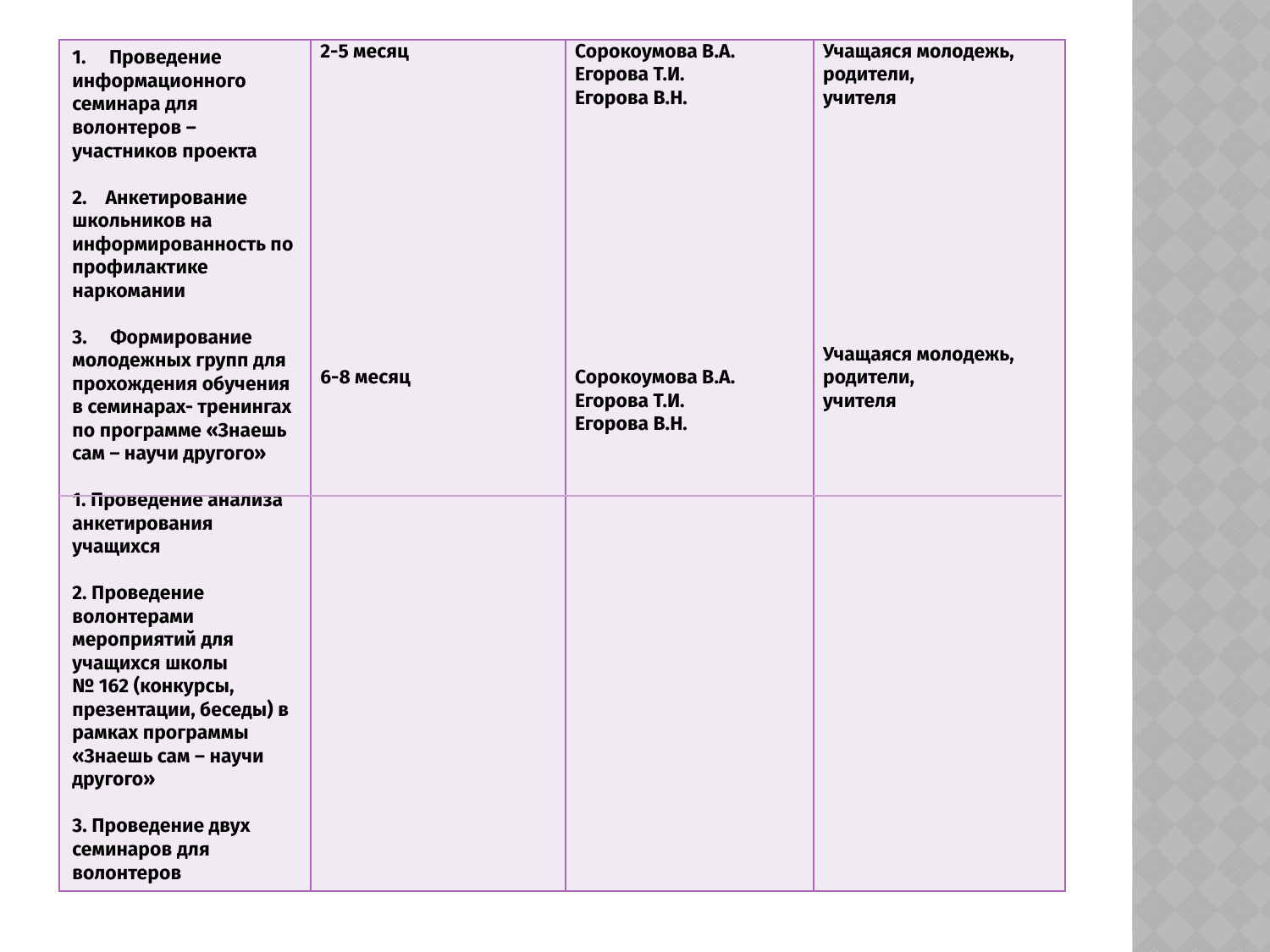

| 1. Проведение информационного семинара для волонтеров – участников проекта   2. Анкетирование школьников на информированность по профилактике наркомании   3. Формирование молодежных групп для прохождения обучения в семинарах- тренингах по программе «Знаешь сам – научи другого» 1. Проведение анализа анкетирования учащихся   2. Проведение волонтерами мероприятий для учащихся школы № 162 (конкурсы, презентации, беседы) в рамках программы «Знаешь сам – научи другого»   3. Проведение двух семинаров для волонтеров | 2-5 месяц 6-8 месяц | Сорокоумова В.А. Егорова Т.И. Егорова В.Н. Сорокоумова В.А. Егорова Т.И. Егорова В.Н. | Учащаяся молодежь, родители, учителя Учащаяся молодежь, родители, учителя |
| --- | --- | --- | --- |